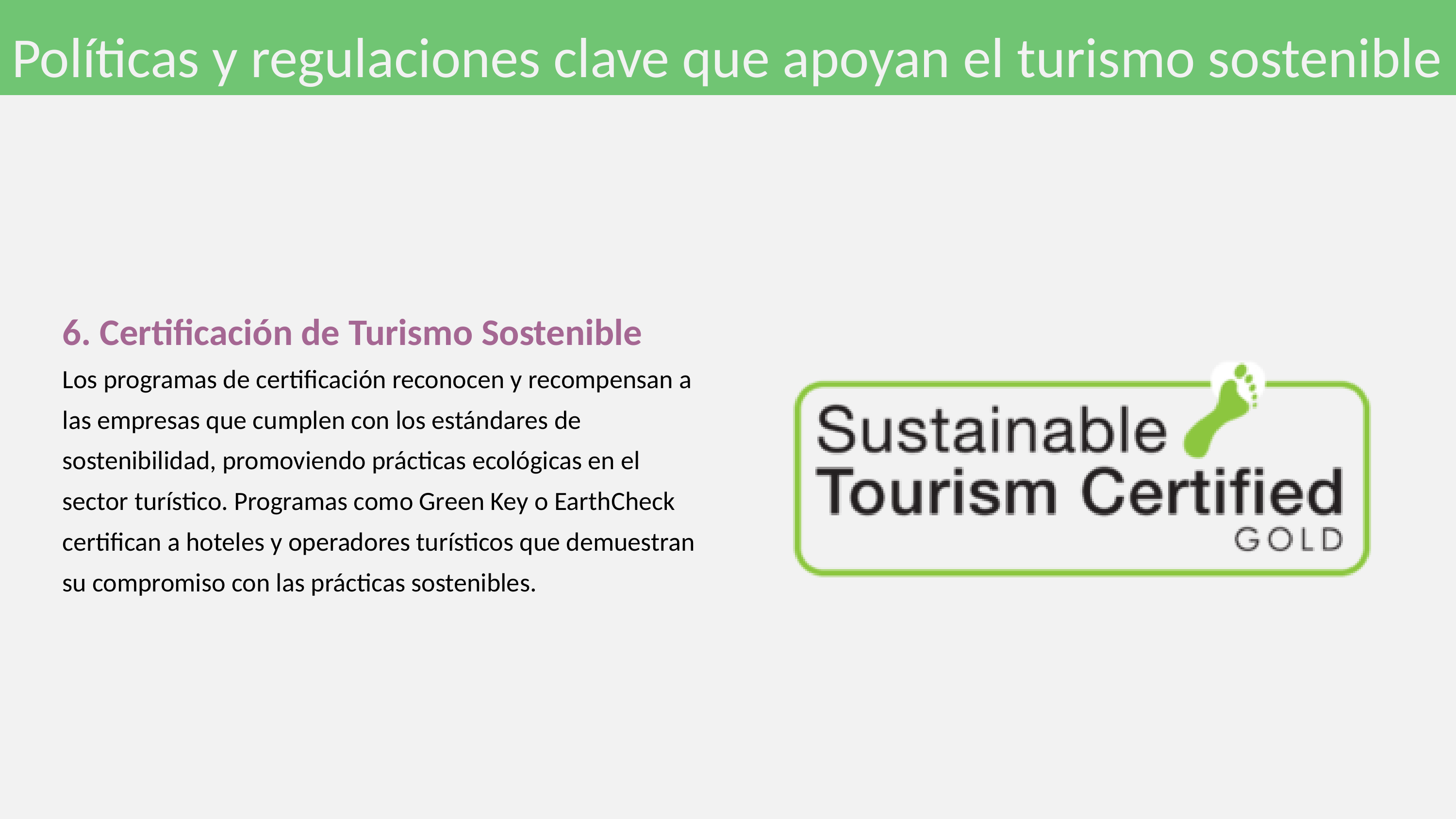

Políticas y regulaciones clave que apoyan el turismo sostenible

6. Certificación de Turismo Sostenible
Los programas de certificación reconocen y recompensan a las empresas que cumplen con los estándares de sostenibilidad, promoviendo prácticas ecológicas en el sector turístico. Programas como Green Key o EarthCheck certifican a hoteles y operadores turísticos que demuestran su compromiso con las prácticas sostenibles.